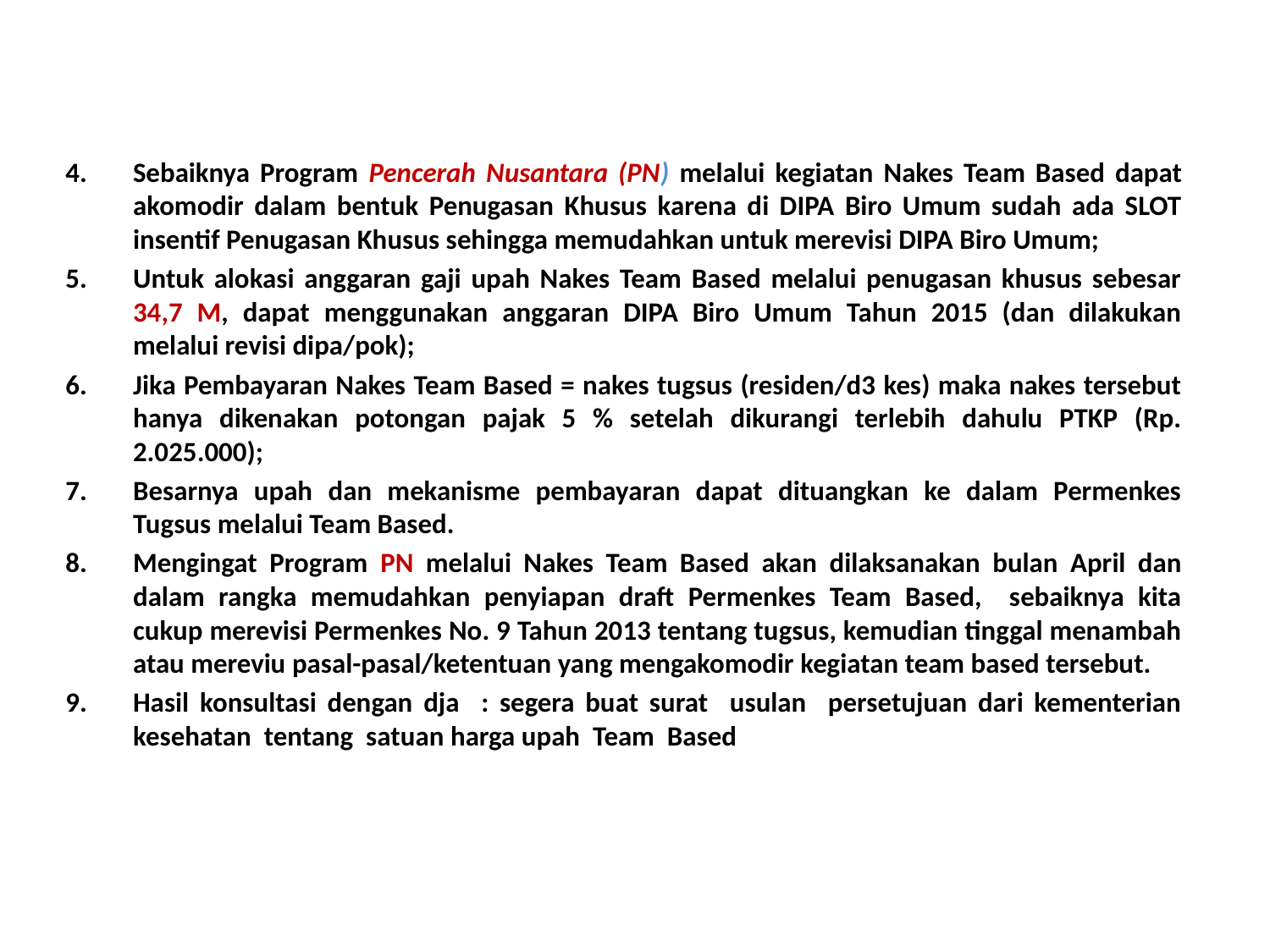

Sebaiknya Program Pencerah Nusantara (PN) melalui kegiatan Nakes Team Based dapat akomodir dalam bentuk Penugasan Khusus karena di DIPA Biro Umum sudah ada SLOT insentif Penugasan Khusus sehingga memudahkan untuk merevisi DIPA Biro Umum;
Untuk alokasi anggaran gaji upah Nakes Team Based melalui penugasan khusus sebesar 34,7 M, dapat menggunakan anggaran DIPA Biro Umum Tahun 2015 (dan dilakukan melalui revisi dipa/pok);
Jika Pembayaran Nakes Team Based = nakes tugsus (residen/d3 kes) maka nakes tersebut hanya dikenakan potongan pajak 5 % setelah dikurangi terlebih dahulu PTKP (Rp. 2.025.000);
Besarnya upah dan mekanisme pembayaran dapat dituangkan ke dalam Permenkes Tugsus melalui Team Based.
Mengingat Program PN melalui Nakes Team Based akan dilaksanakan bulan April dan dalam rangka memudahkan penyiapan draft Permenkes Team Based,  sebaiknya kita cukup merevisi Permenkes No. 9 Tahun 2013 tentang tugsus, kemudian tinggal menambah atau mereviu pasal-pasal/ketentuan yang mengakomodir kegiatan team based tersebut.
Hasil konsultasi dengan dja  : segera buat surat  usulan  persetujuan dari kementerian kesehatan  tentang  satuan harga upah  Team  Based